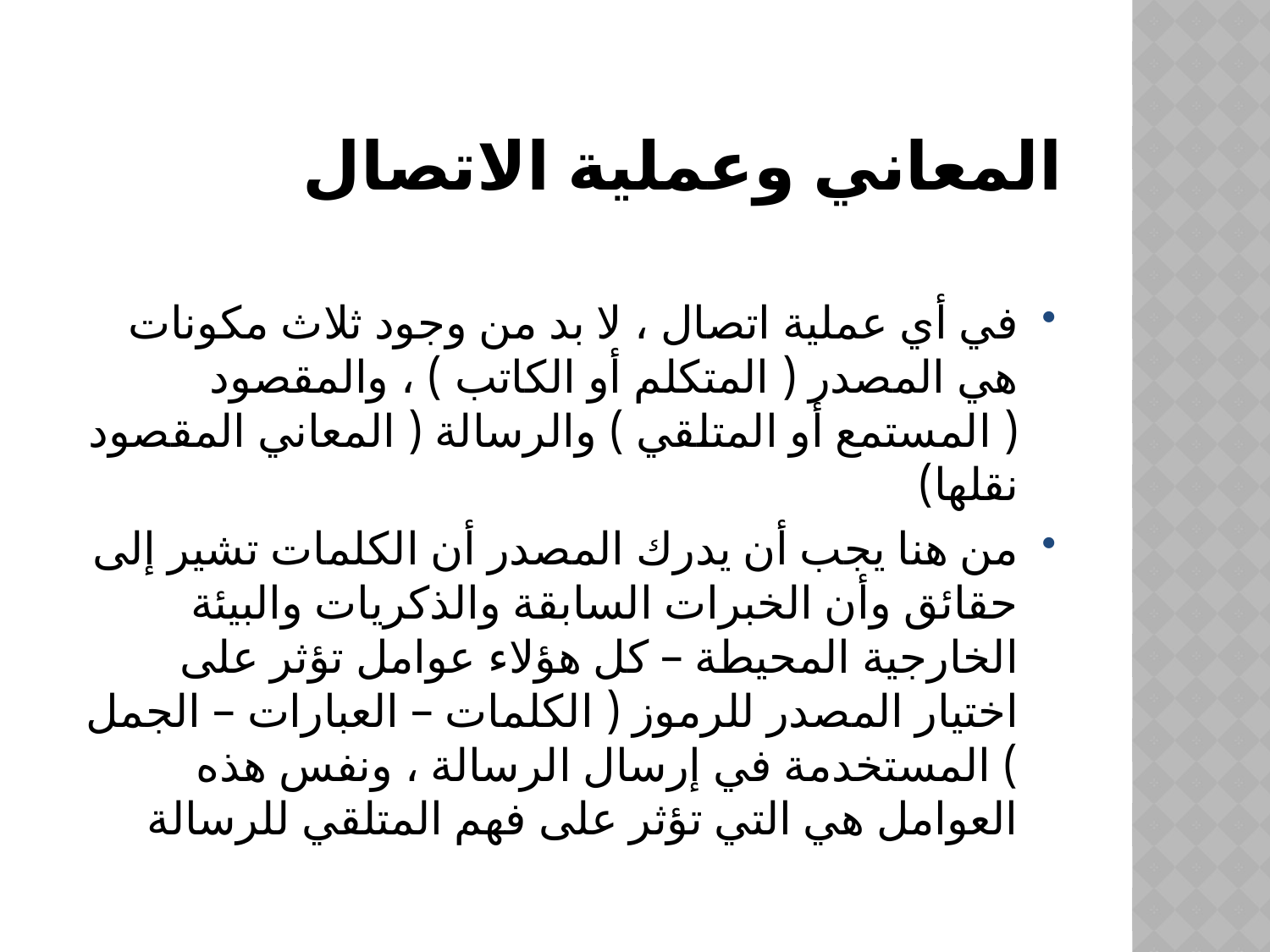

# المعاني وعملية الاتصال

في أي عملية اتصال ، لا بد من وجود ثلاث مكونات هي المصدر ( المتكلم أو الكاتب ) ، والمقصود ( المستمع أو المتلقي ) والرسالة ( المعاني المقصود نقلها)
من هنا يجب أن يدرك المصدر أن الكلمات تشير إلى حقائق وأن الخبرات السابقة والذكريات والبيئة الخارجية المحيطة – كل هؤلاء عوامل تؤثر على اختيار المصدر للرموز ( الكلمات – العبارات – الجمل ) المستخدمة في إرسال الرسالة ، ونفس هذه العوامل هي التي تؤثر على فهم المتلقي للرسالة